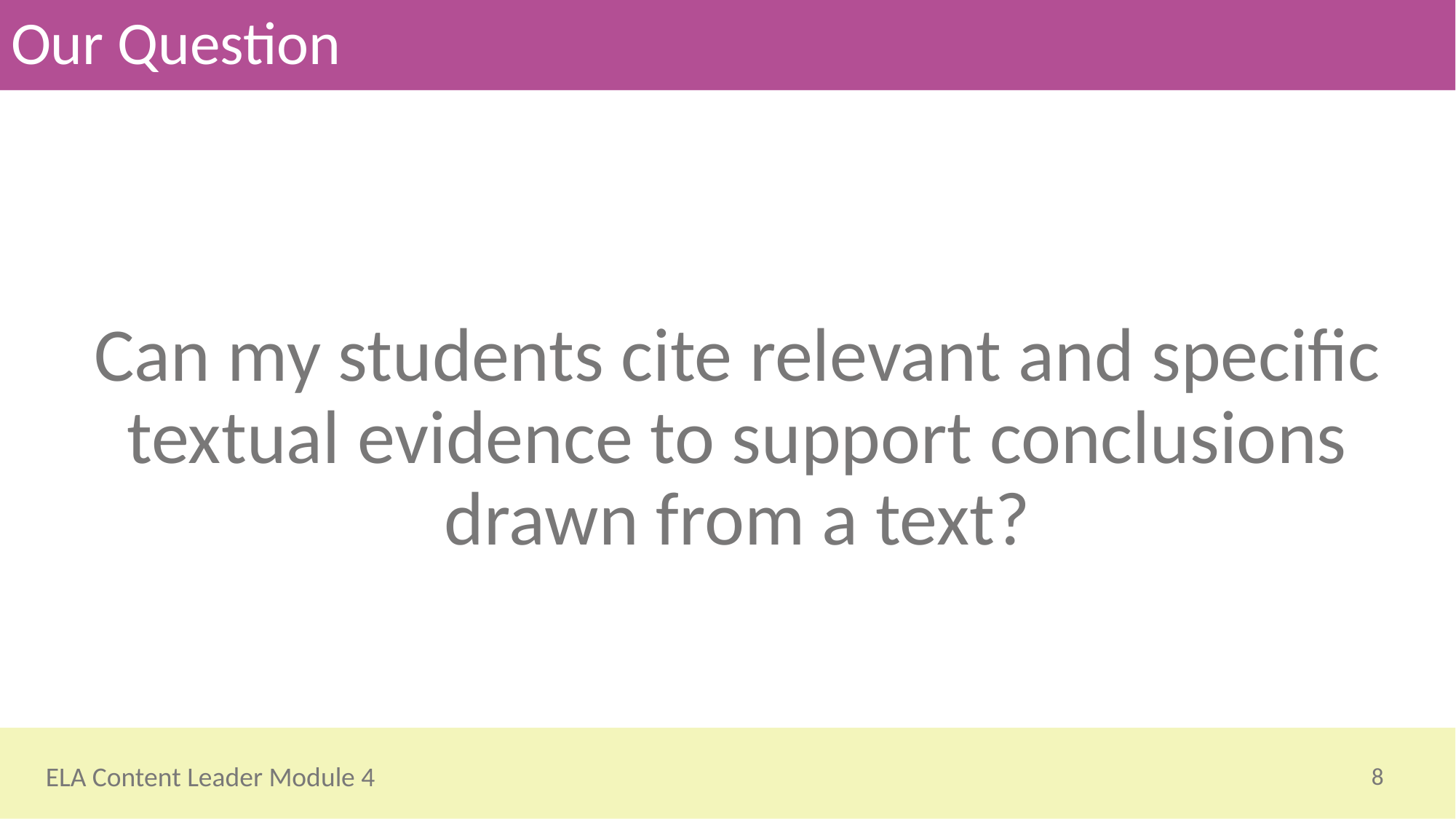

# Our Question

Can my students cite relevant and specific textual evidence to support conclusions drawn from a text?

8